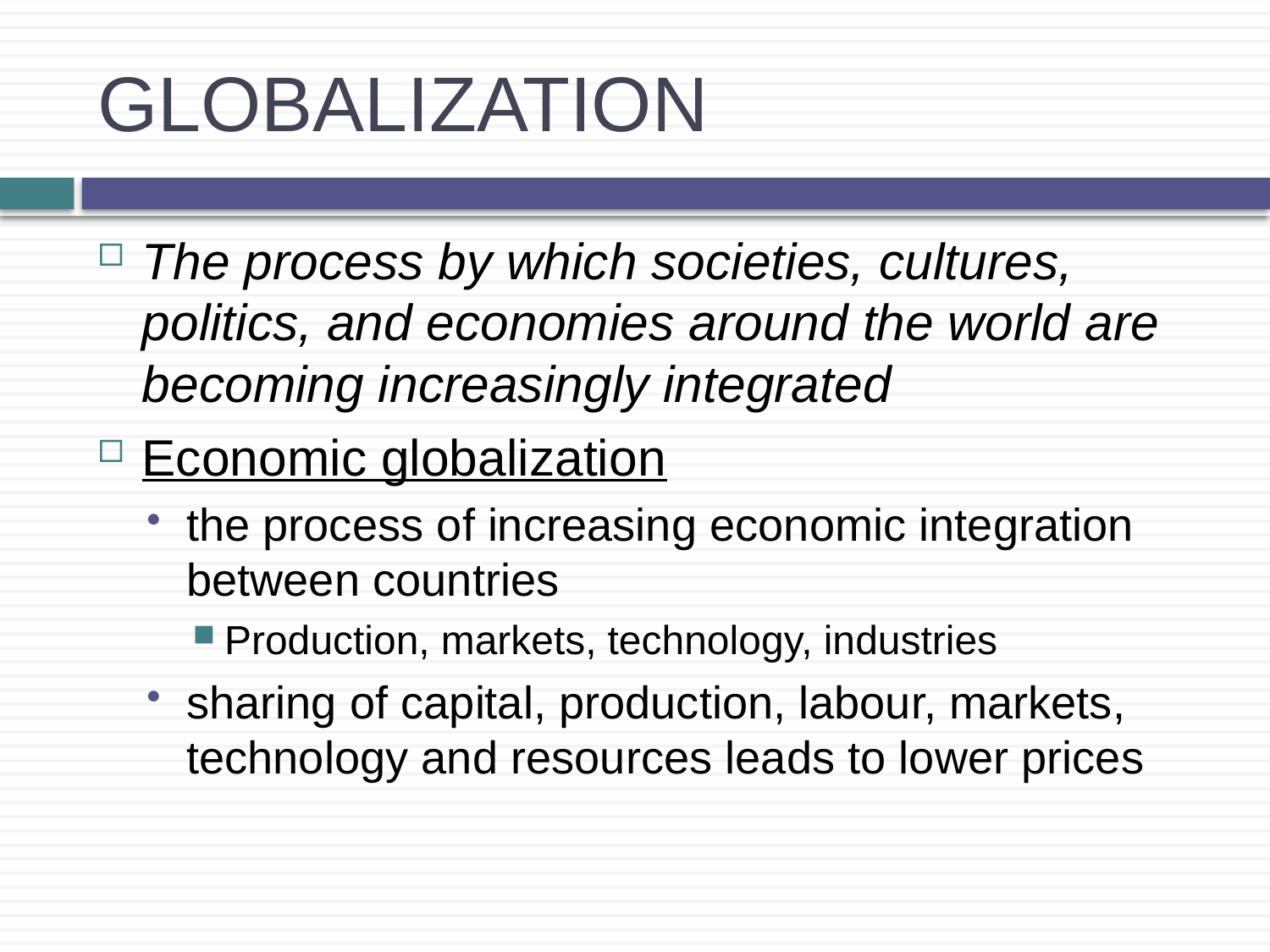

# GLOBALIZATION
The process by which societies, cultures, politics, and economies around the world are becoming increasingly integrated
Economic globalization
the process of increasing economic integration between countries
Production, markets, technology, industries
sharing of capital, production, labour, markets, technology and resources leads to lower prices